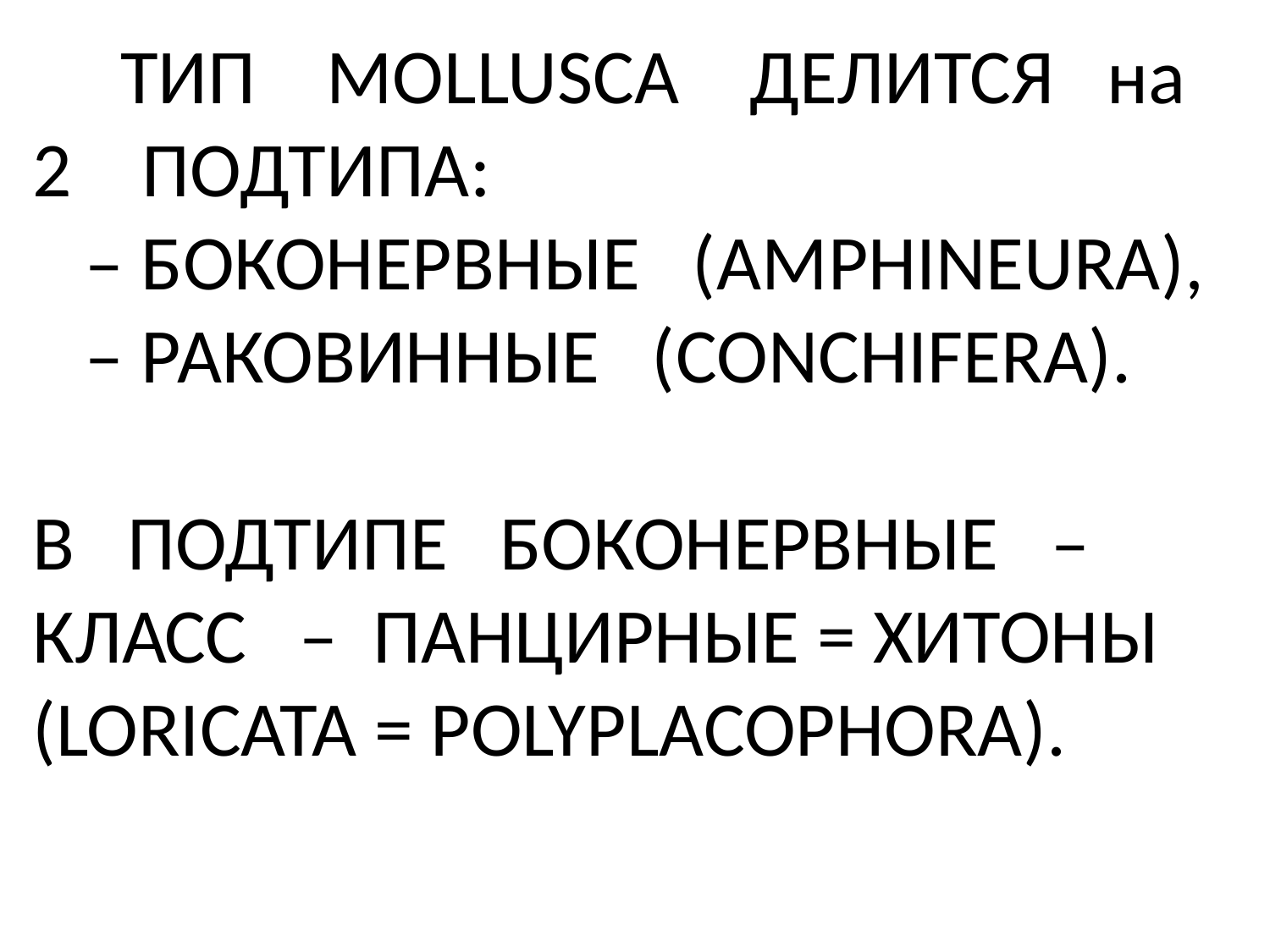

# ТИП    MOLLUSCA    ДЕЛИТСЯ   на   2    ПОДТИПА: – БОКОНЕРВНЫЕ   (AMPHINEURA), – РАКОВИННЫЕ   (CONCHIFERA). В   ПОДТИПЕ   БОКОНЕРВНЫЕ   – КЛАСС   –  ПАНЦИРНЫЕ = ХИТОНЫ (LORICATA = POLYPLACOPHORA).